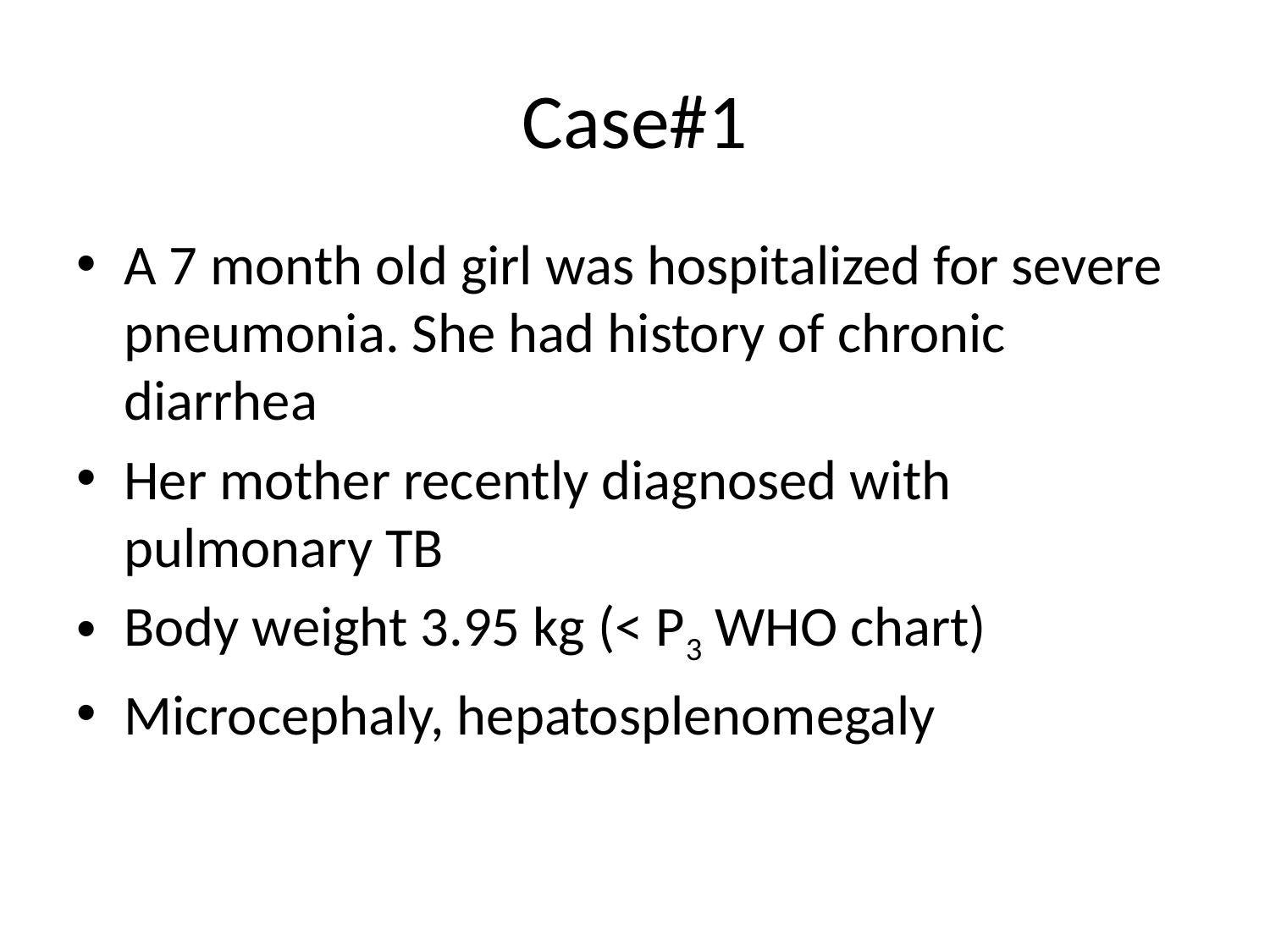

# Case#1
A 7 month old girl was hospitalized for severe pneumonia. She had history of chronic diarrhea
Her mother recently diagnosed with pulmonary TB
Body weight 3.95 kg (< P3 WHO chart)
Microcephaly, hepatosplenomegaly